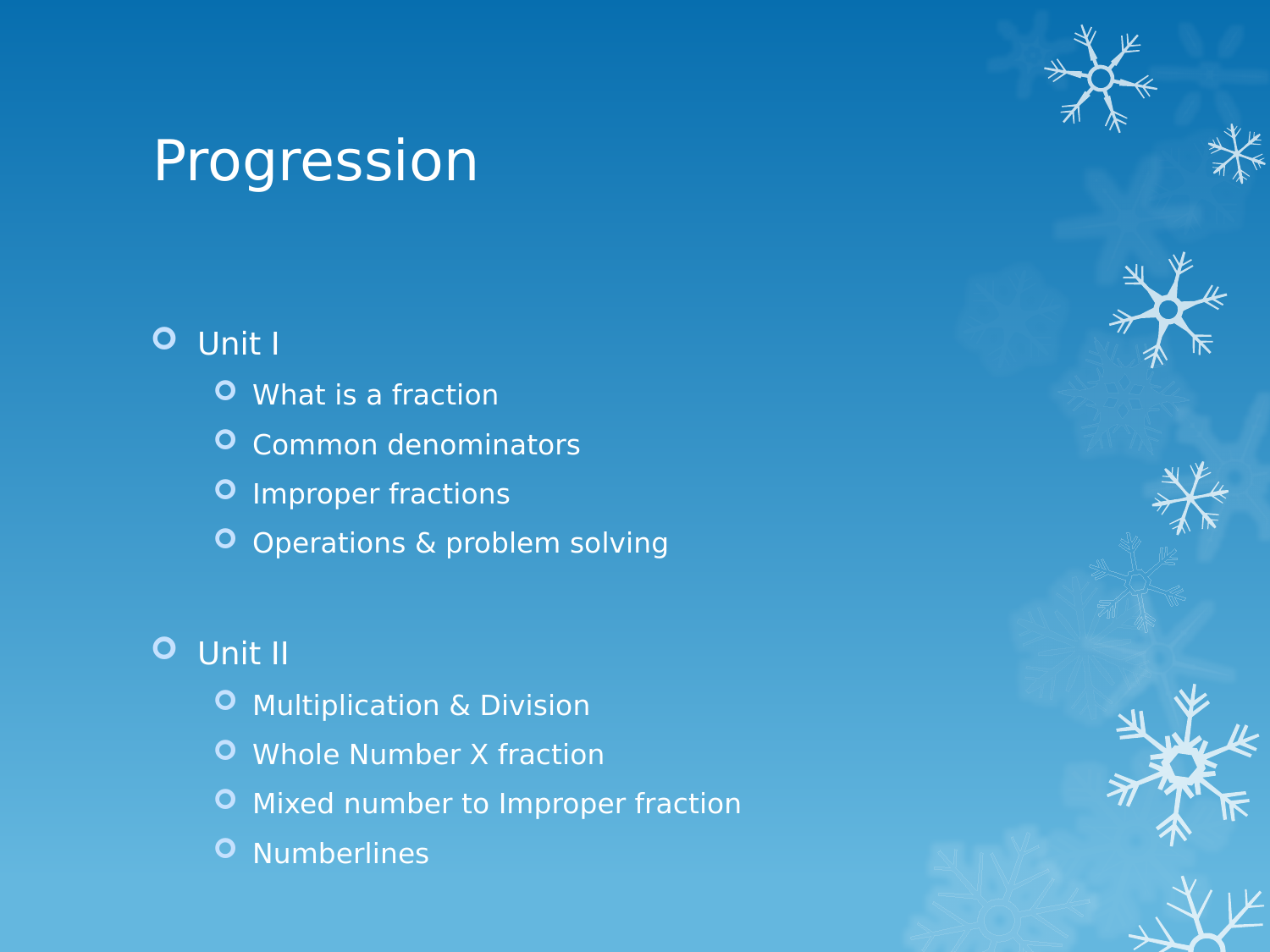

# Progression
Unit I
What is a fraction
Common denominators
Improper fractions
Operations & problem solving

Unit II
Multiplication & Division
Whole Number X fraction
Mixed number to Improper fraction
Numberlines